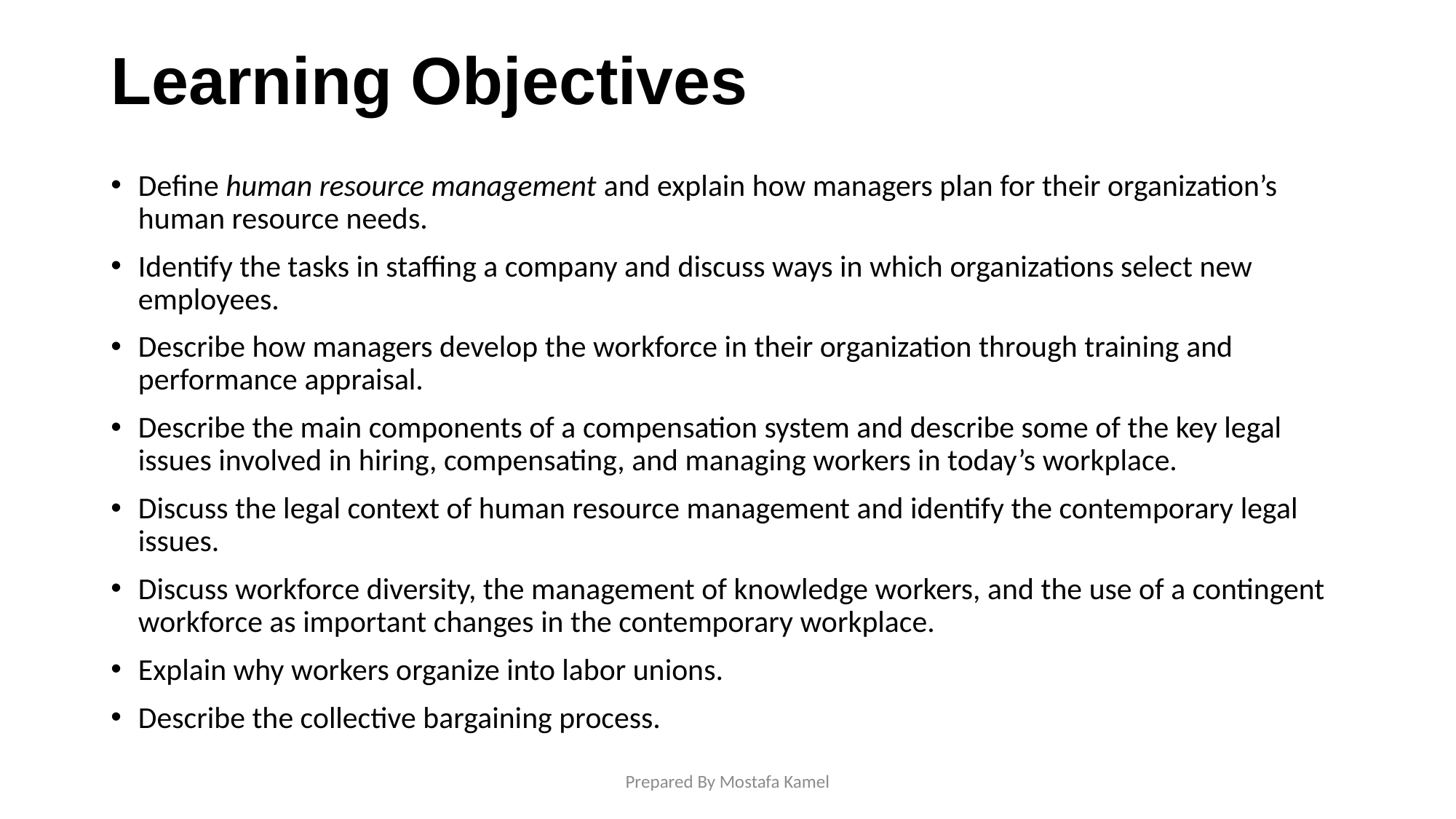

# Learning Objectives
Define human resource management and explain how managers plan for their organization’s human resource needs.
Identify the tasks in staffing a company and discuss ways in which organizations select new employees.
Describe how managers develop the workforce in their organization through training and performance appraisal.
Describe the main components of a compensation system and describe some of the key legal issues involved in hiring, compensating, and managing workers in today’s workplace.
Discuss the legal context of human resource management and identify the contemporary legal issues.
Discuss workforce diversity, the management of knowledge workers, and the use of a contingent workforce as important changes in the contemporary workplace.
Explain why workers organize into labor unions.
Describe the collective bargaining process.
Prepared By Mostafa Kamel